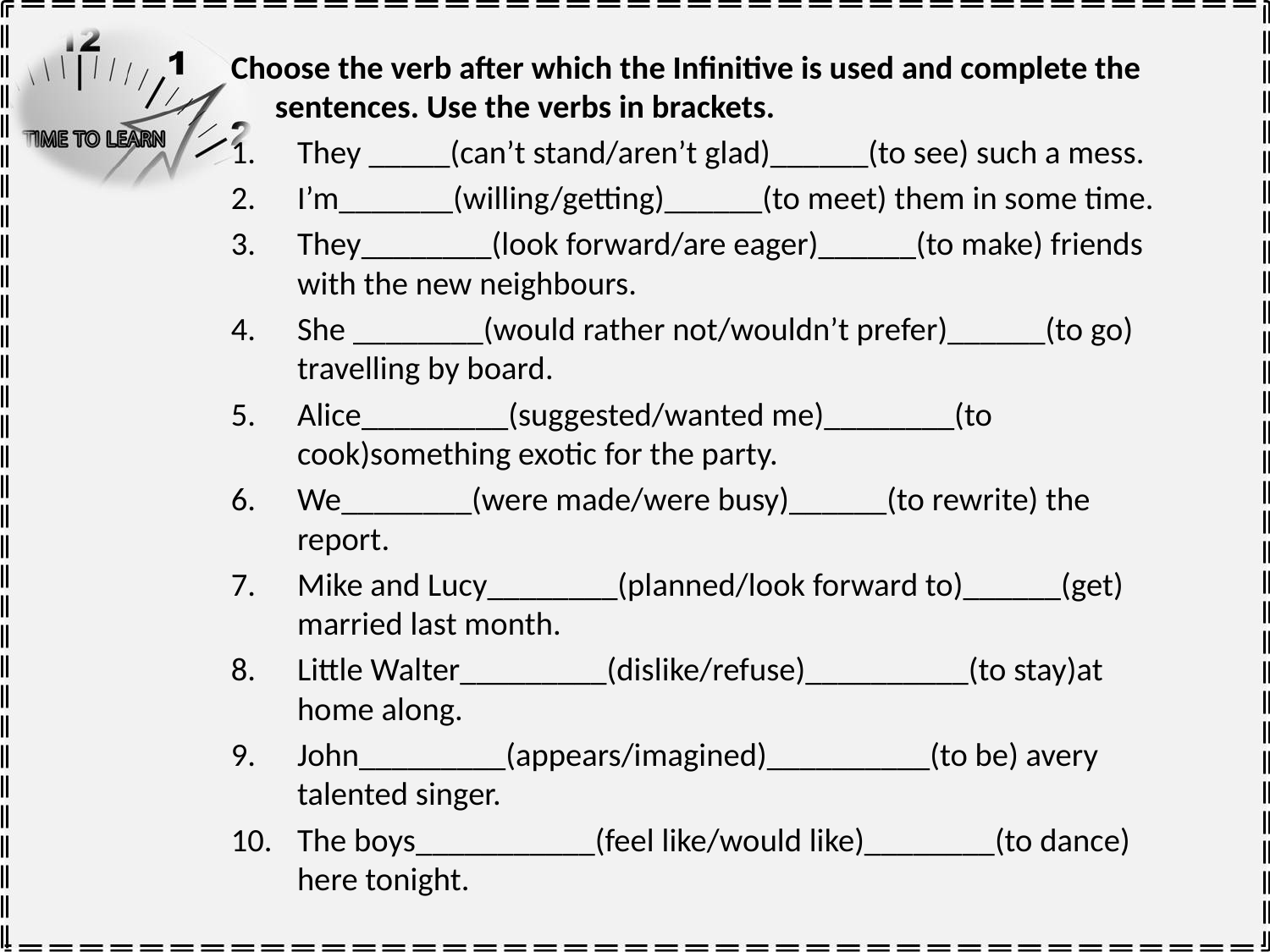

Сhoose the verb after which the Infinitive is used and complete the sentences. Use the verbs in brackets.
They _____(can’t stand/aren’t glad)______(to see) such a mess.
I’m_______(willing/getting)______(to meet) them in some time.
They________(look forward/are eager)______(to make) friends with the new neighbours.
She ________(would rather not/wouldn’t prefer)______(to go) travelling by board.
Alice_________(suggested/wanted me)________(to cook)something exotic for the party.
We________(were made/were busy)______(to rewrite) the report.
Mike and Lucy________(planned/look forward to)______(get) married last month.
Little Walter_________(dislike/refuse)__________(to stay)at home along.
John_________(appears/imagined)__________(to be) avery talented singer.
The boys___________(feel like/would like)________(to dance) here tonight.